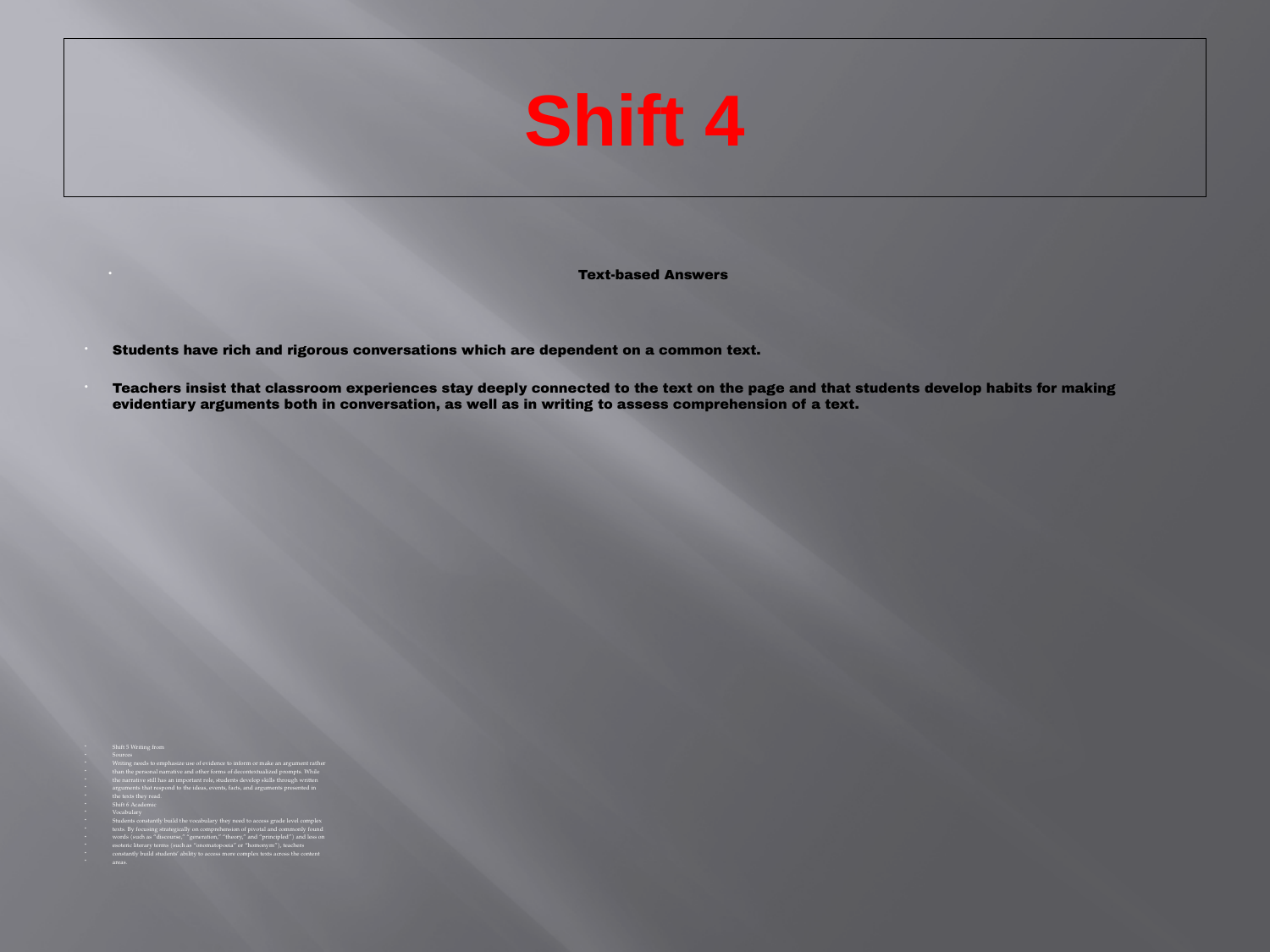

# Shift 4

Text-based Answers

Students have rich and rigorous conversations which are dependent on a common text.

Teachers insist that classroom experiences stay deeply connected to the text on the page and that students develop habits for making evidentiary arguments both in conversation, as well as in writing to assess comprehension of a text.

Shift 5 Writing from
Sources
Writing needs to emphasize use of evidence to inform or make an argument rather
than the personal narrative and other forms of decontextualized prompts. While
the narrative still has an important role, students develop skills through written
arguments that respond to the ideas, events, facts, and arguments presented in
the texts they read.
Shift 6 Academic
Vocabulary
Students constantly build the vocabulary they need to access grade level complex
texts. By focusing strategically on comprehension of pivotal and commonly found
words (such as “discourse,” “generation,” “theory,” and “principled”) and less on
esoteric literary terms (such as “onomatopoeia” or “homonym”), teachers
constantly build students’ ability to access more complex texts across the content
areas.